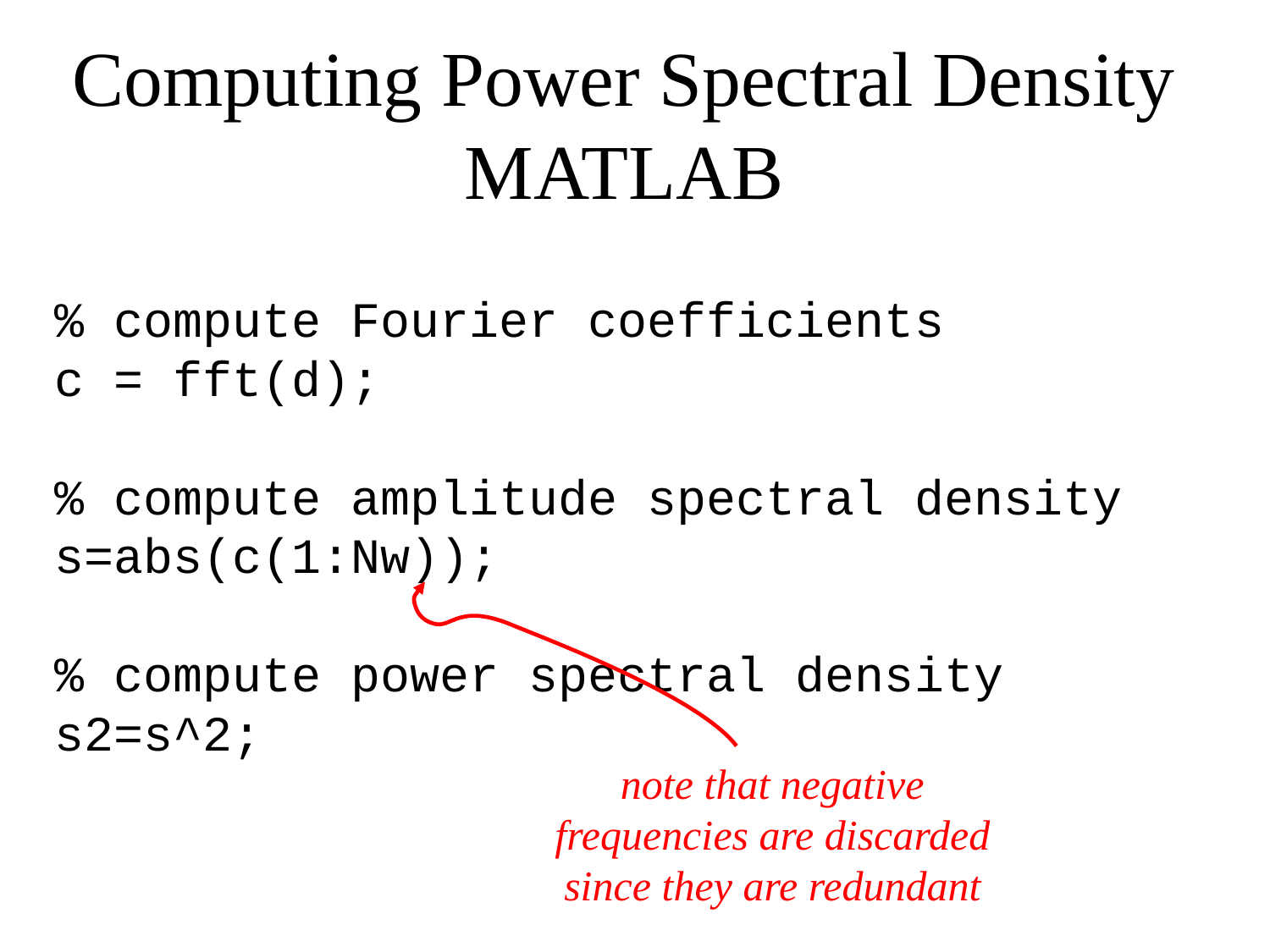

# Computing Power Spectral Density MATLAB
% compute Fourier coefficients
c = fft(d);

% compute amplitude spectral density
s=abs(c(1:Nw));

% compute power spectral density
s2=s^2;

note that negative frequencies are discarded
since they are redundant